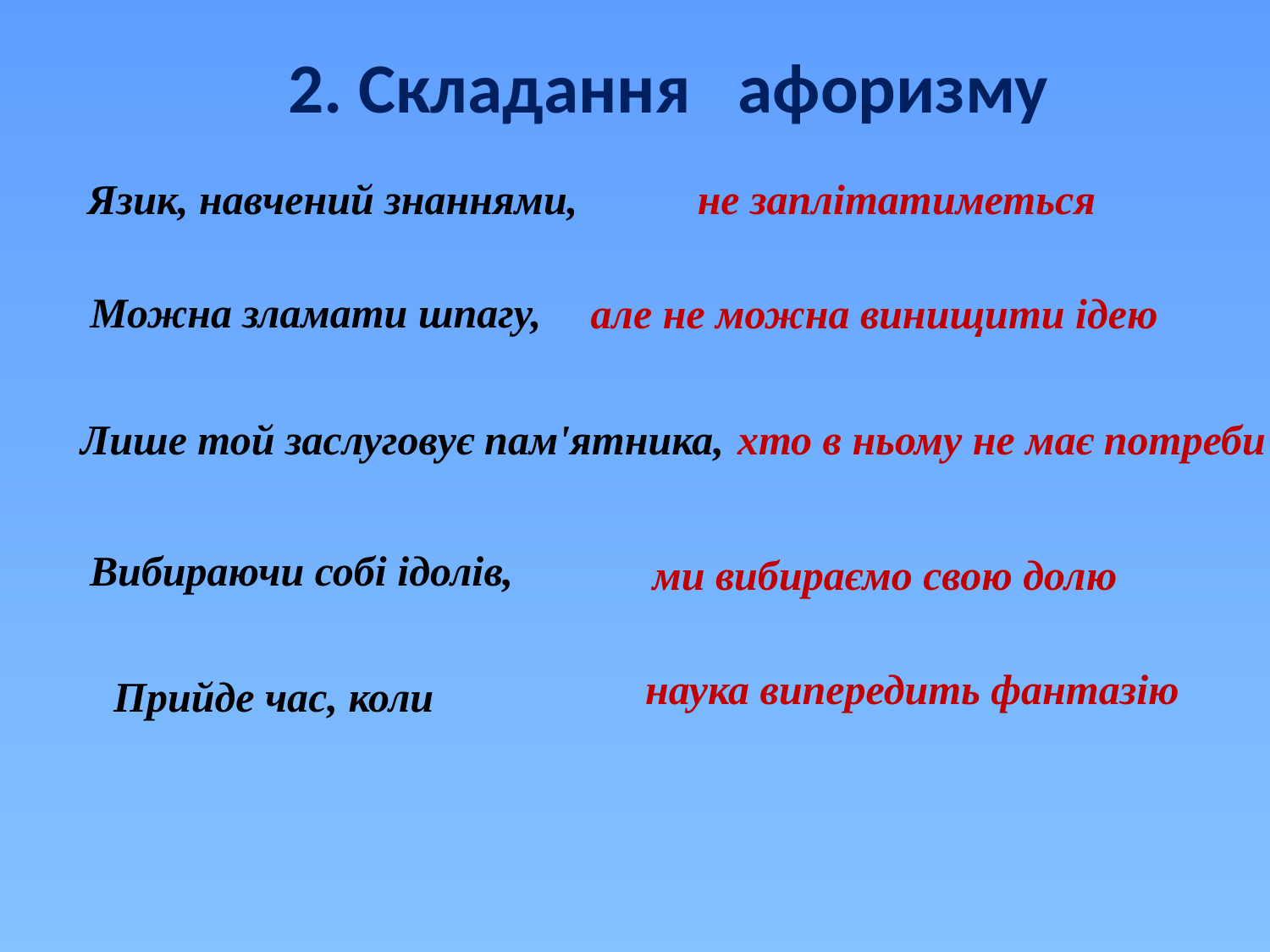

2. Складання   афоризму
Язик, навчений знаннями,
не заплітатиметься
Можна зламати шпагу,
але не можна винищити ідею
хто в ньому не має потреби
Лише той заслуговує пам'ятника,
Вибираючи собі ідолів,
ми вибираємо свою долю
наука випередить фантазію
Прийде час, коли